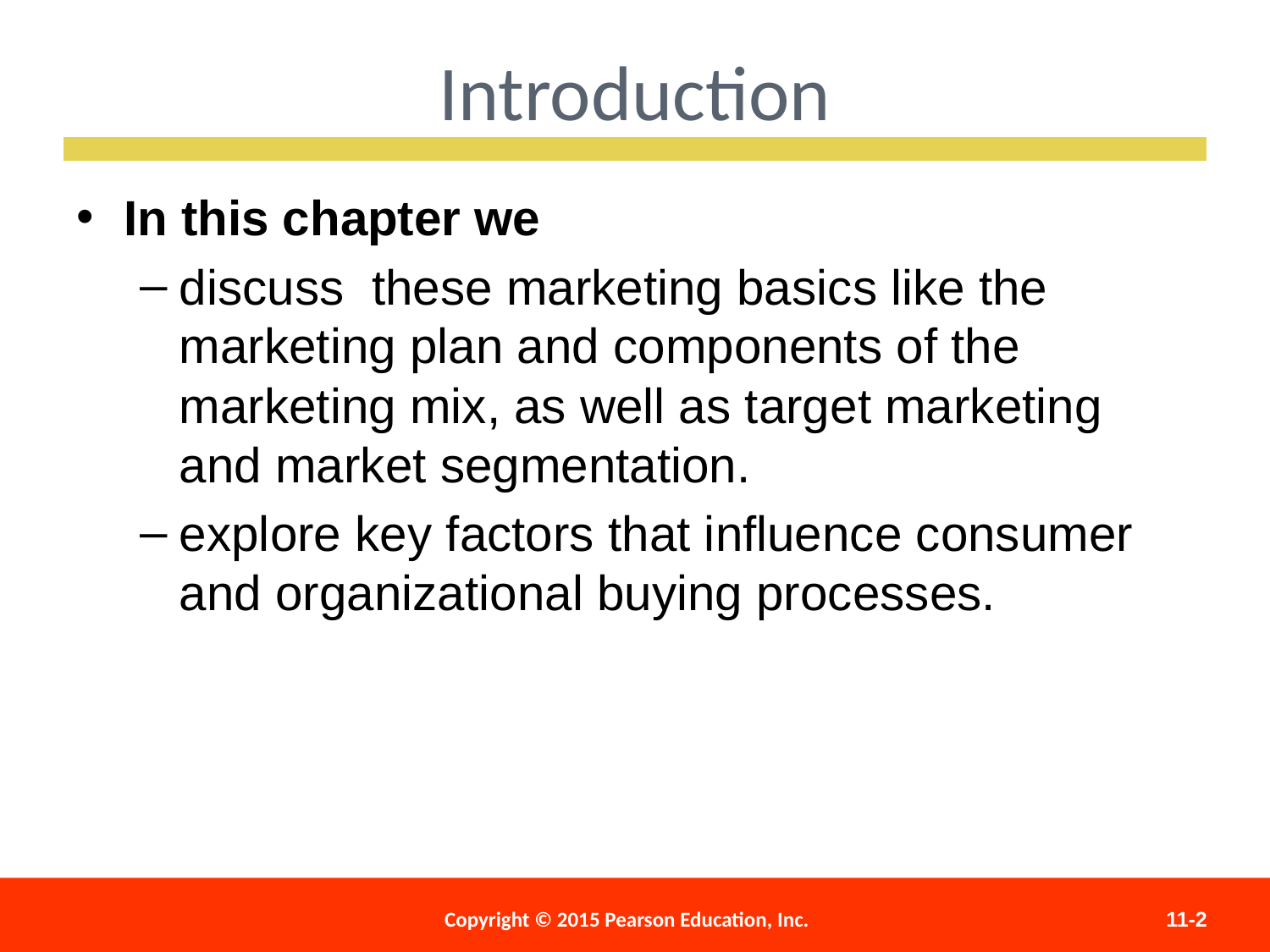

Introduction
In this chapter we
discuss  these marketing basics like the marketing plan and components of the marketing mix, as well as target marketing and market segmentation.
explore key factors that influence consumer and organizational buying processes.